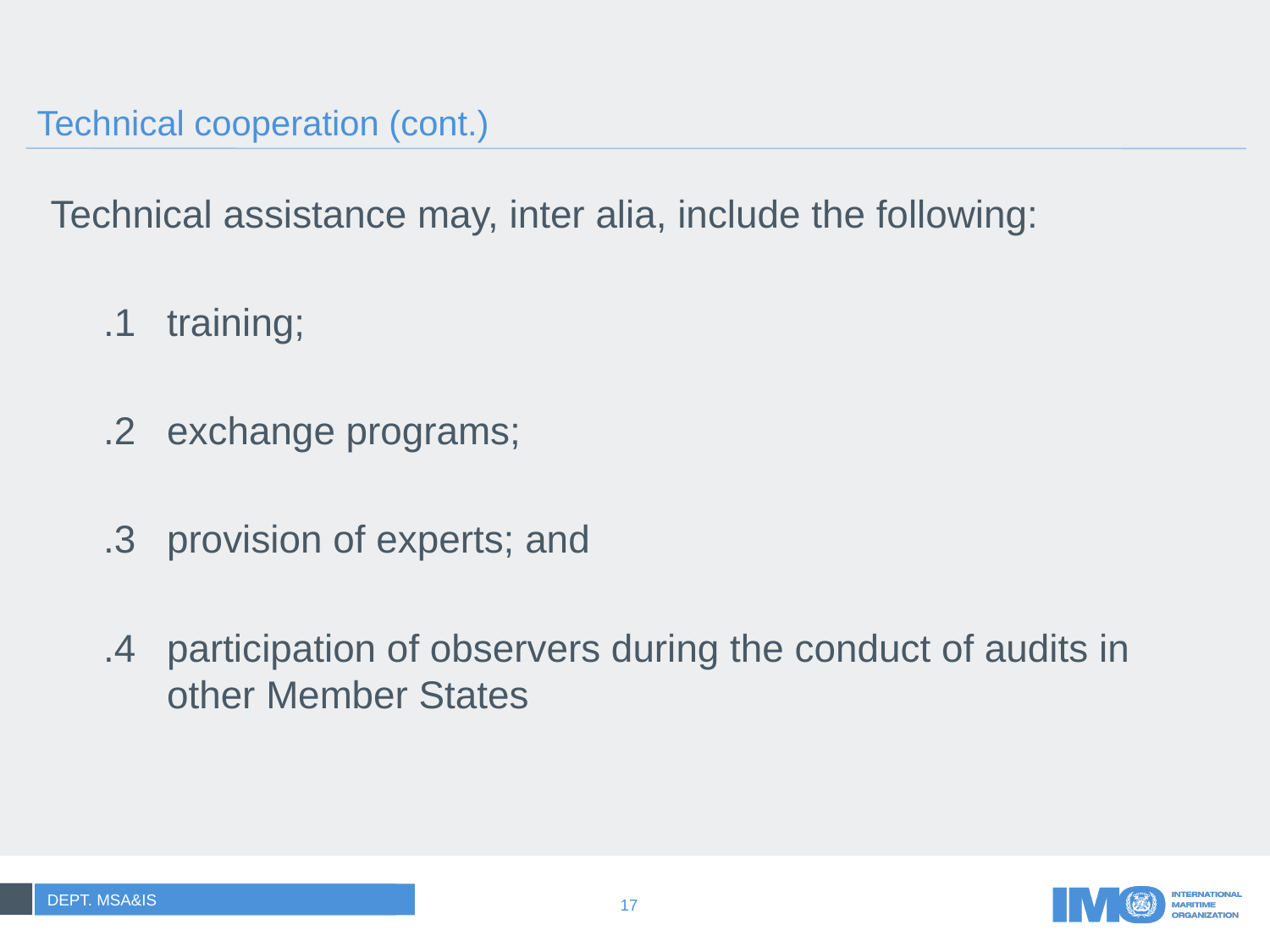

# Technical cooperation (cont.)
Technical assistance may, inter alia, include the following:

.1	training;

.2	exchange programs;

.3	provision of experts; and

.4	participation of observers during the conduct of audits in other Member States